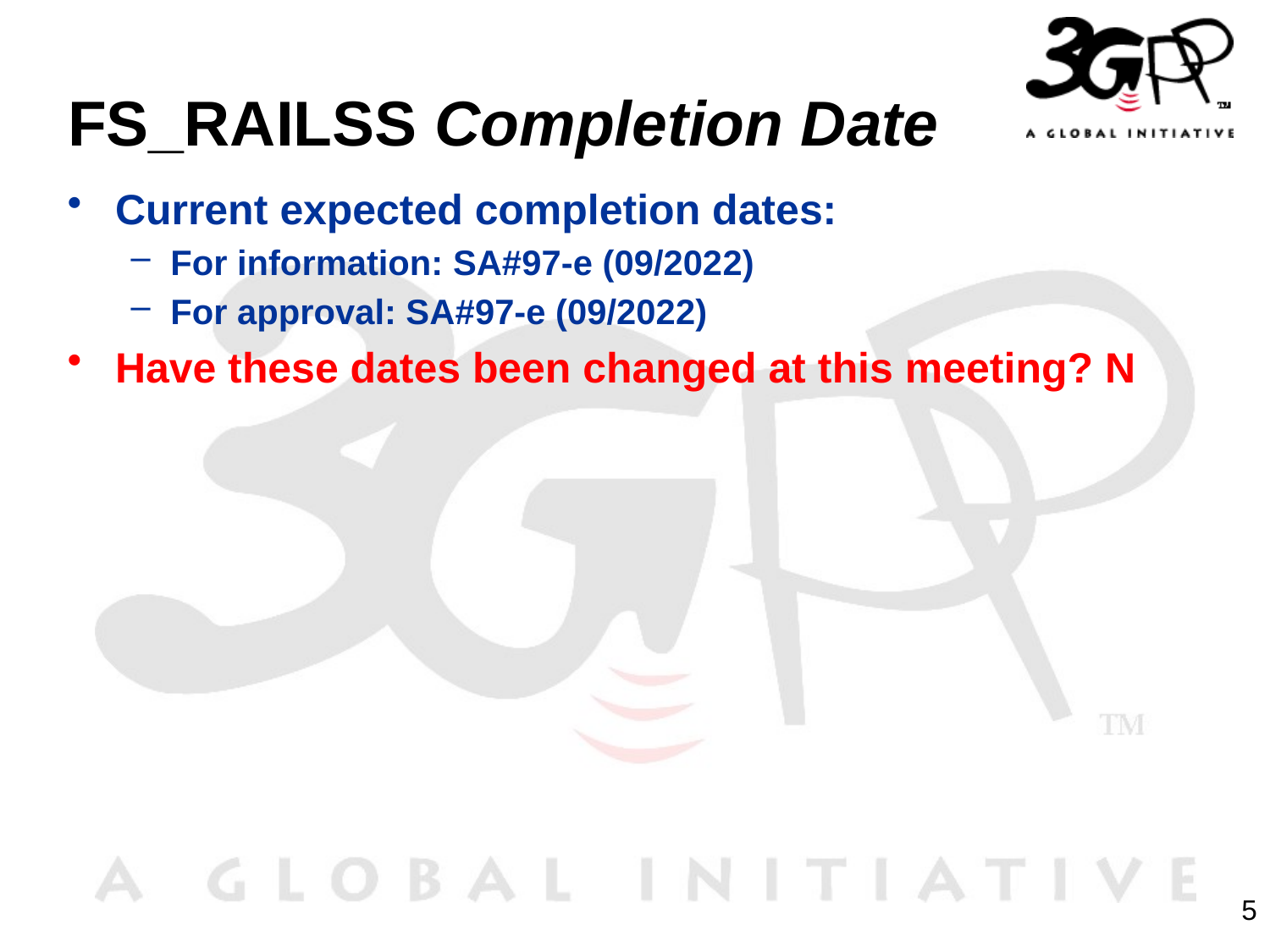

# FS_RAILSS Completion Date
Current expected completion dates:
For information: SA#97-e (09/2022)
For approval: SA#97-e (09/2022)
Have these dates been changed at this meeting? N

5